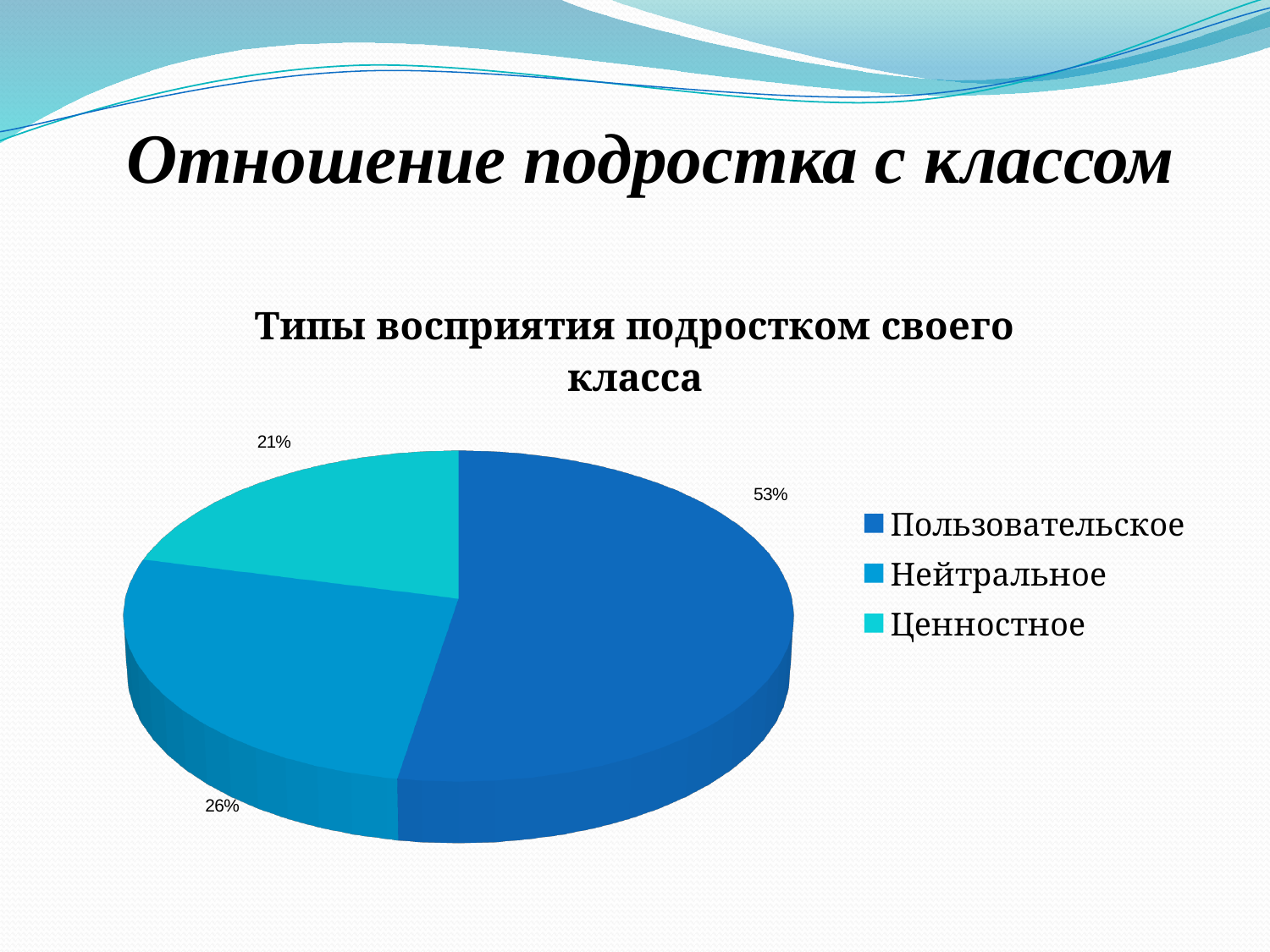

# Отношение подростка с классом

[unsupported chart]